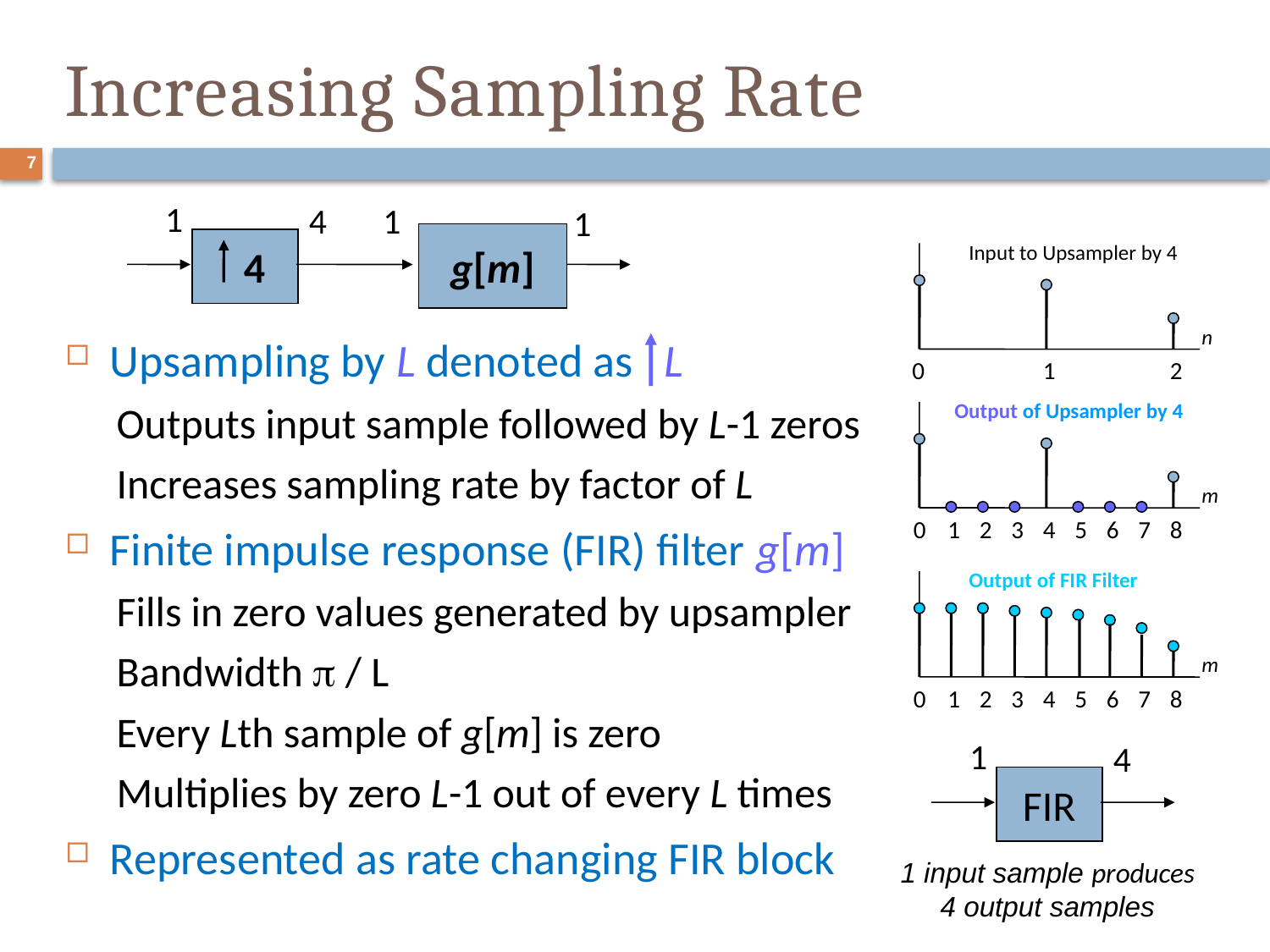

Increasing Sampling Rate
7

Upsampling by L denoted as   L
Outputs input sample followed by L-1 zeros
Increases sampling rate by factor of L
Finite impulse response (FIR) filter g[m]
Fills in zero values generated by upsampler
Bandwidth π / L
Every Lth sample of g[m] is zero
Multiplies by zero L-1 out of every L times
Represented as rate changing FIR block
1
1
4
1
g[m]
  4

Input to Upsampler by 4

n
0

1
2

Output of Upsampler by 4

m

0

1
2
3
4
5
6
7
8
Output of FIR Filter

m
0

1
2
3
4
5
6
7
8
1
4
FIR

1 input sample produces 4 output samples
7